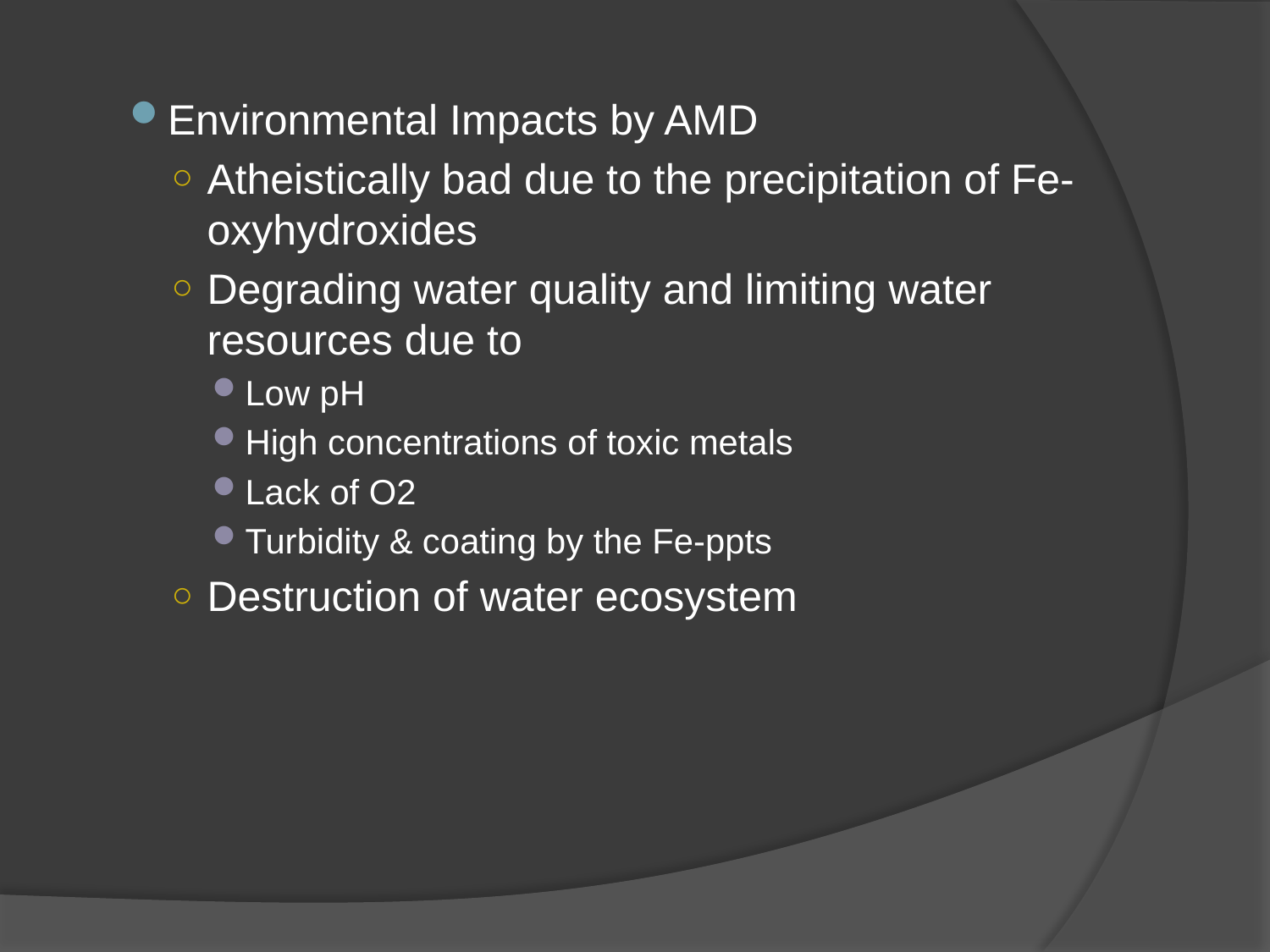

Environmental Impacts by AMD
Atheistically bad due to the precipitation of Fe-oxyhydroxides
Degrading water quality and limiting water resources due to
Low pH
High concentrations of toxic metals
Lack of O2
Turbidity & coating by the Fe-ppts
Destruction of water ecosystem